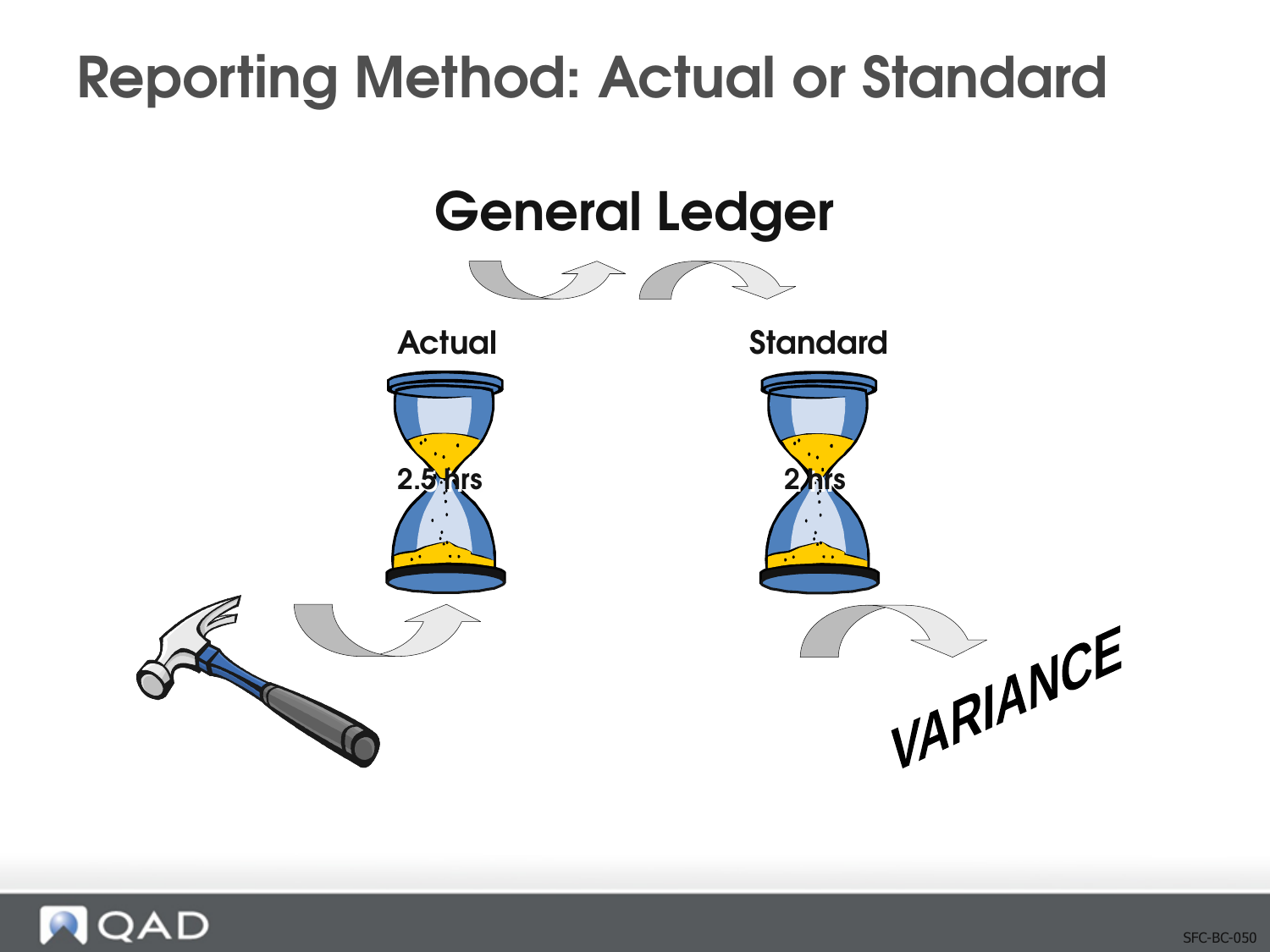

# Reporting Method: Actual or Standard
General Ledger

Actual
Standard

2.5 hrs
2 hrs

VARIANCE
SFC-BC-050